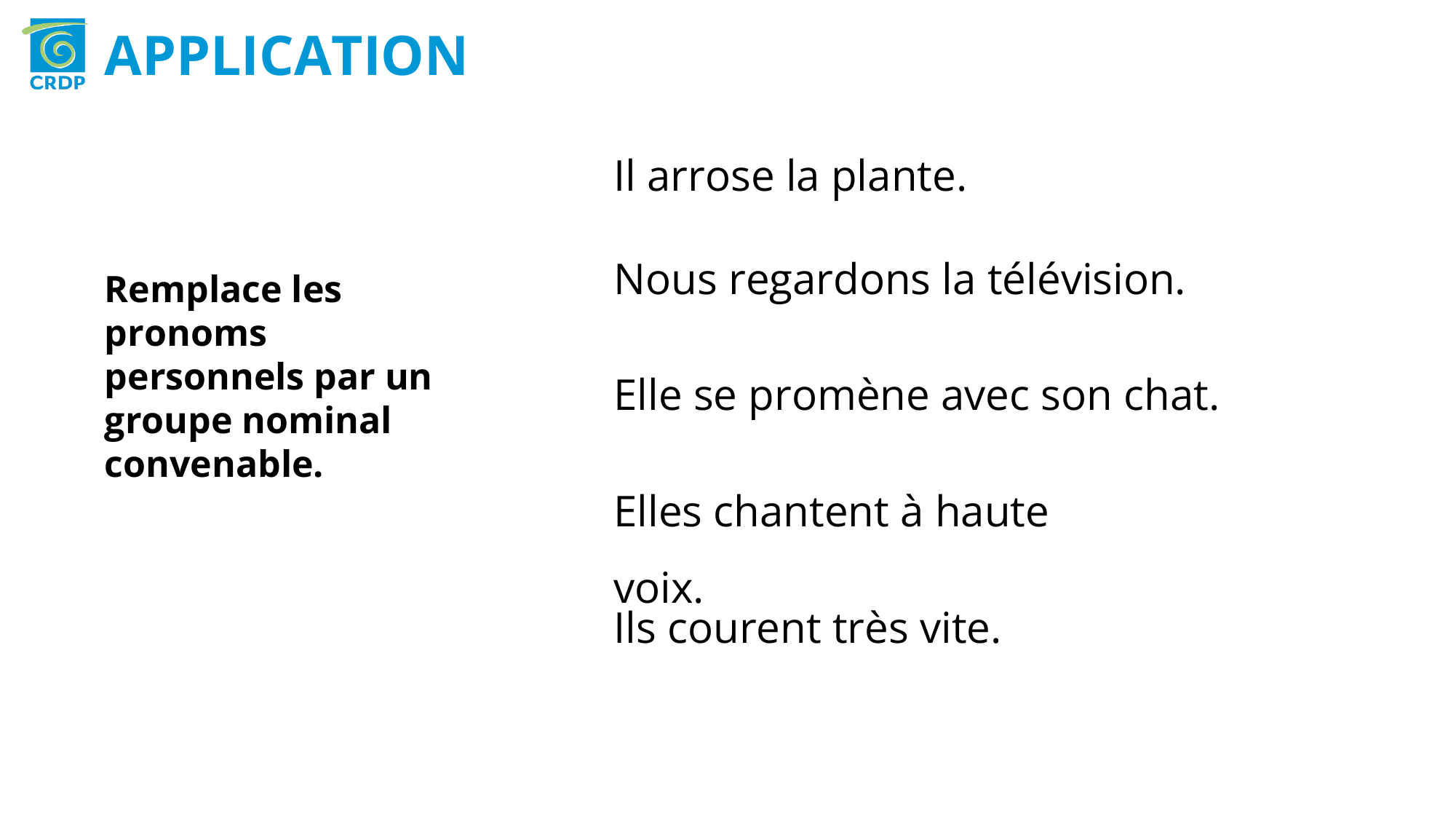

APPLICATION
Il arrose la plante.
Nous regardons la télévision.
Remplace les pronoms personnels par un groupe nominal convenable.
Elle se promène avec son chat.
Elles chantent à haute voix.
Ils courent très vite.